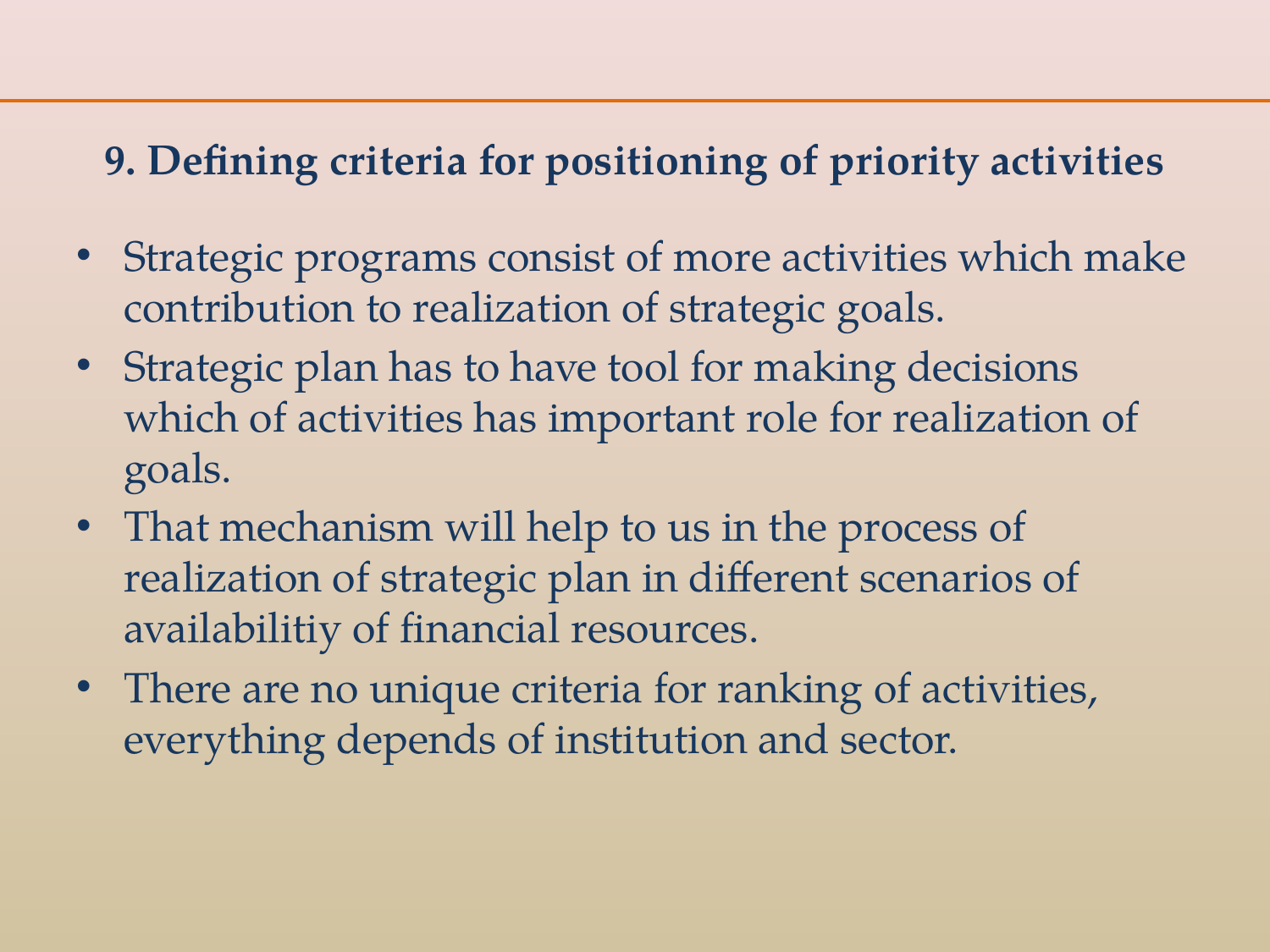

# 9. Defining criteria for positioning of priority activities
Strategic programs consist of more activities which make contribution to realization of strategic goals.
Strategic plan has to have tool for making decisions which of activities has important role for realization of goals.
That mechanism will help to us in the process of realization of strategic plan in different scenarios of availabilitiy of financial resources.
There are no unique criteria for ranking of activities, everything depends of institution and sector.